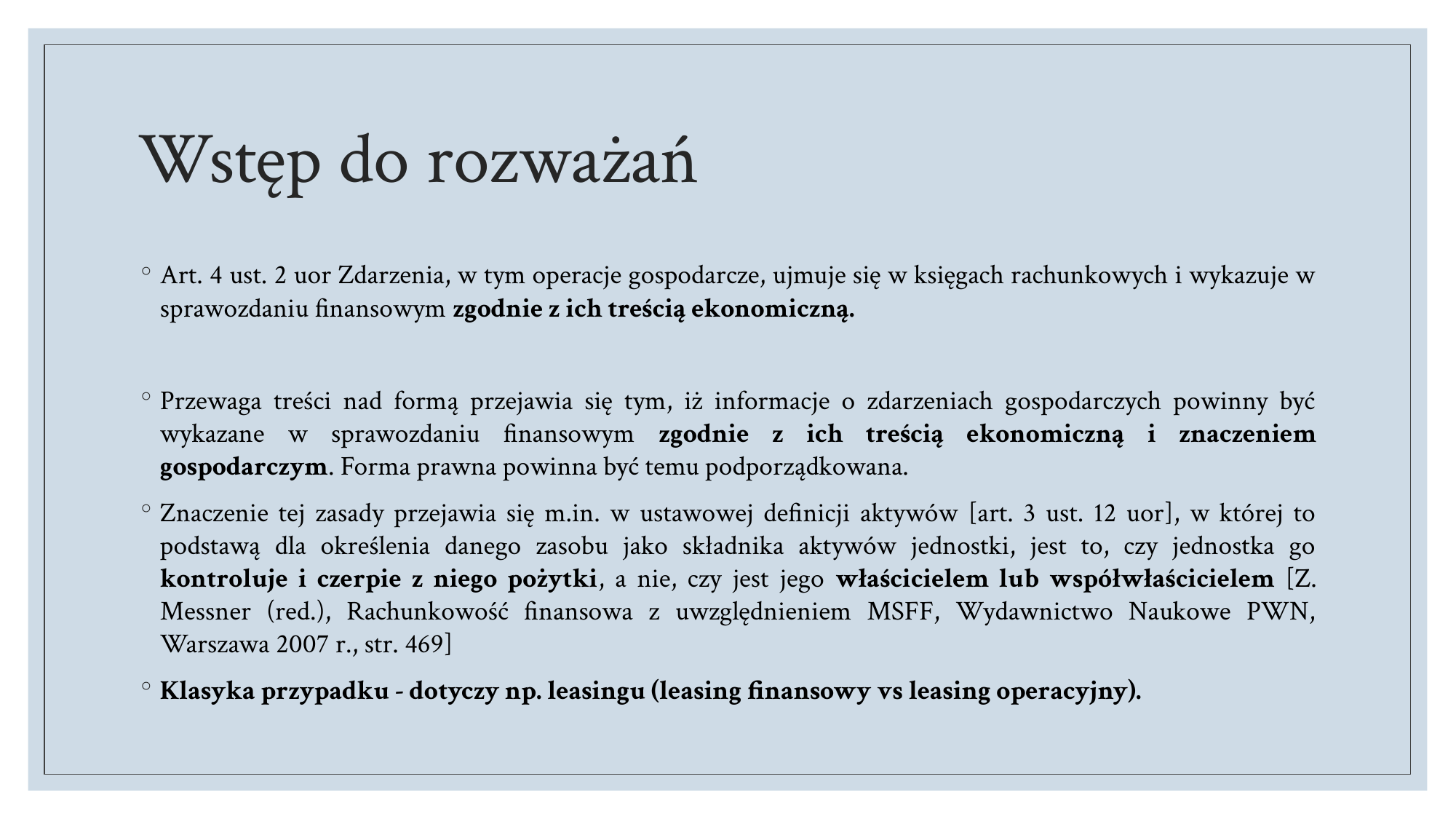

# Wstęp do rozważań
Art. 4 ust. 2 uor Zdarzenia, w tym operacje gospodarcze, ujmuje się w księgach rachunkowych i wykazuje w sprawozdaniu finansowym zgodnie z ich treścią ekonomiczną.

Przewaga treści nad formą przejawia się tym, iż informacje o zdarzeniach gospodarczych powinny być wykazane w sprawozdaniu finansowym zgodnie z ich treścią ekonomiczną i znaczeniem gospodarczym. Forma prawna powinna być temu podporządkowana.
Znaczenie tej zasady przejawia się m.in. w ustawowej definicji aktywów [art. 3 ust. 12 uor], w której to podstawą dla określenia danego zasobu jako składnika aktywów jednostki, jest to, czy jednostka go kontroluje i czerpie z niego pożytki, a nie, czy jest jego właścicielem lub współwłaścicielem [Z. Messner (red.), Rachunkowość finansowa z uwzględnieniem MSFF, Wydawnictwo Naukowe PWN, Warszawa 2007 r., str. 469]
Klasyka przypadku - dotyczy np. leasingu (leasing finansowy vs leasing operacyjny).